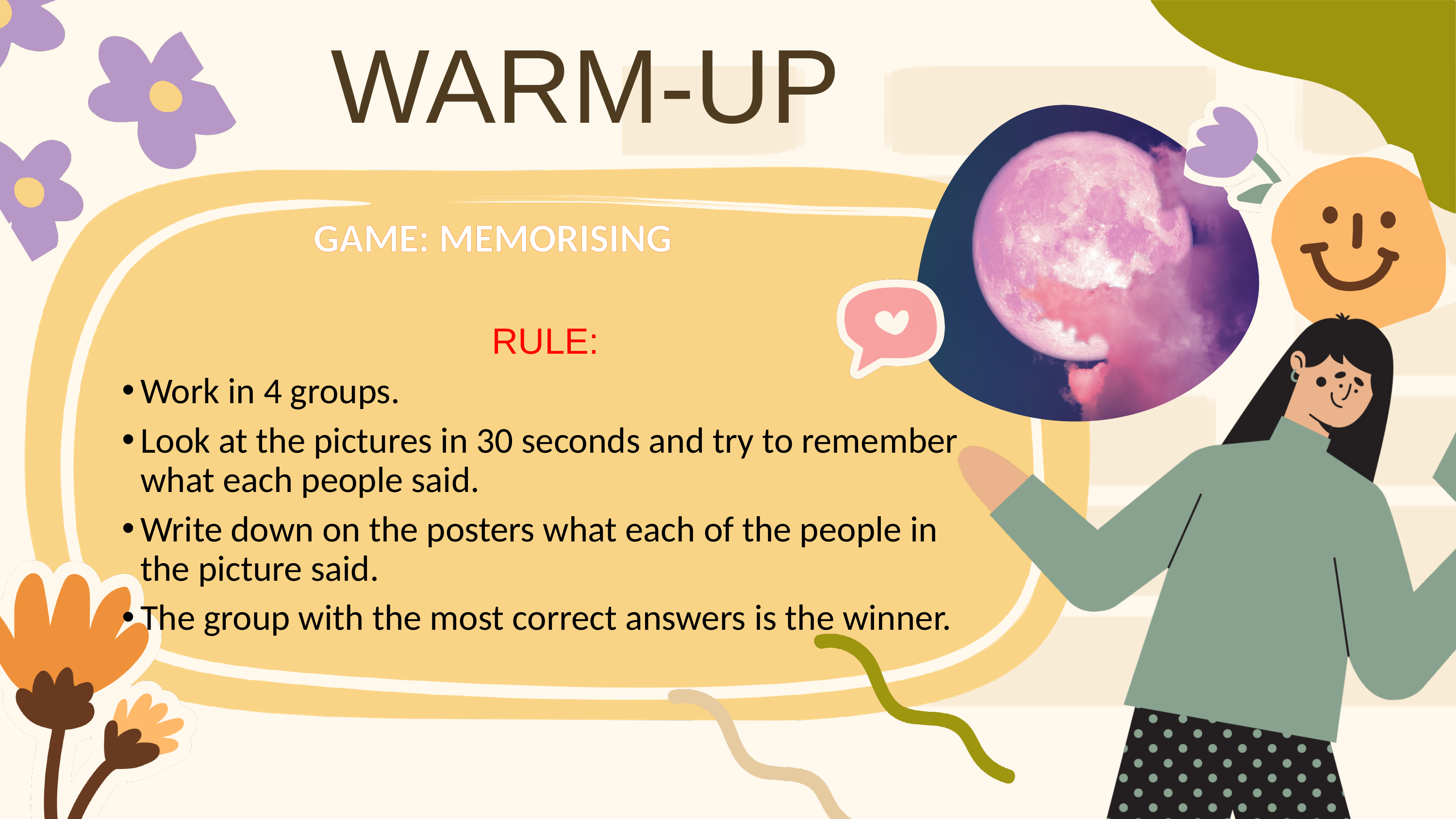

WARM-UP

GAME: MEMORISING

RULE:
Work in 4 groups.
Look at the pictures in 30 seconds and try to remember what each people said.
Write down on the posters what each of the people in the picture said.
The group with the most correct answers is the winner.